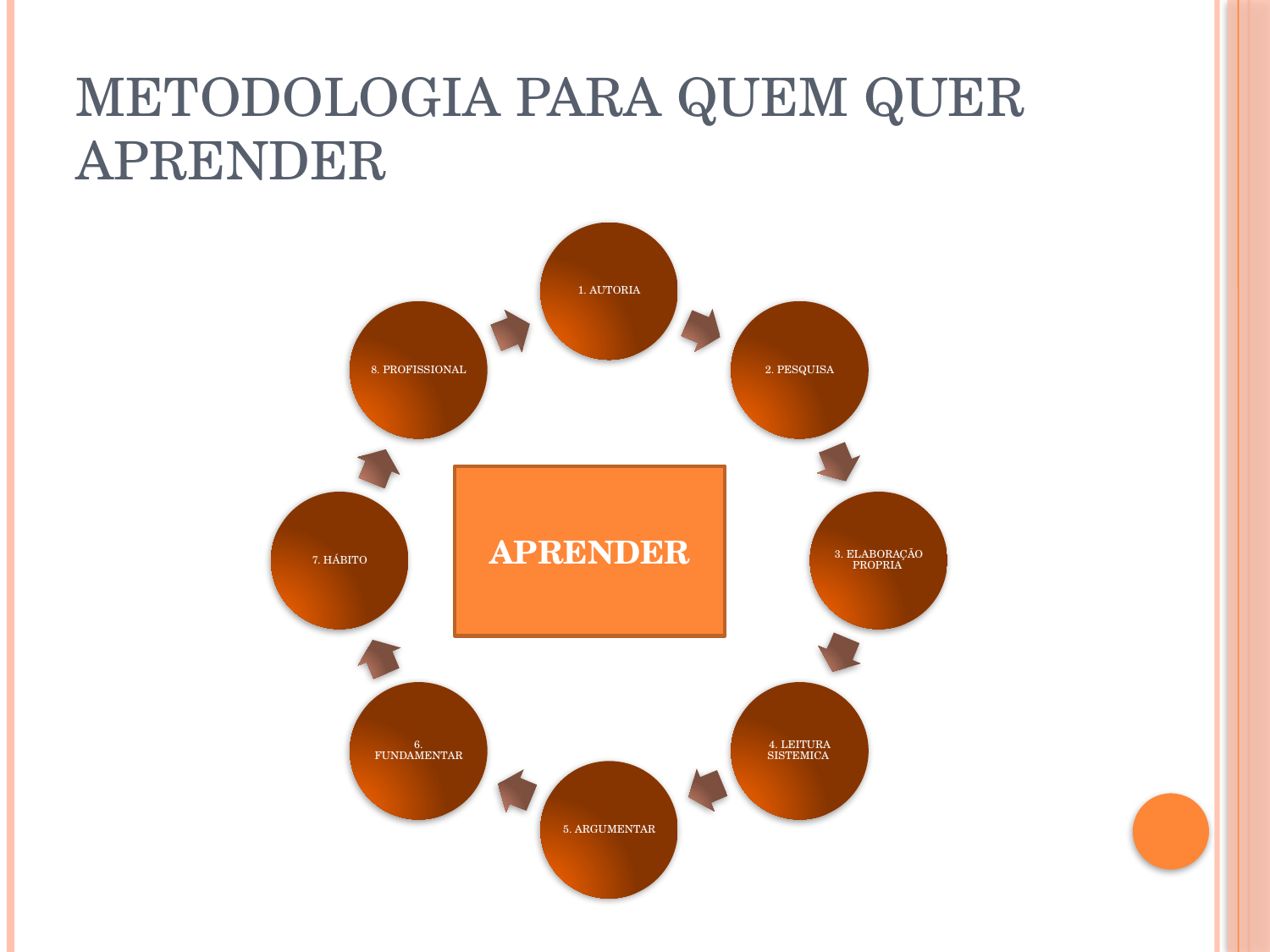

# METODOLOGIA PARA QUEM QUER APRENDER
1. AUTORIA

2. PESQUISA

3. ELABORAÇÃO PROPRIA

4. LEITURA SISTEMICA

5. ARGUMENTAR

6. FUNDAMENTAR

7. HÁBITO

8. PROFISSIONAL

APRENDER